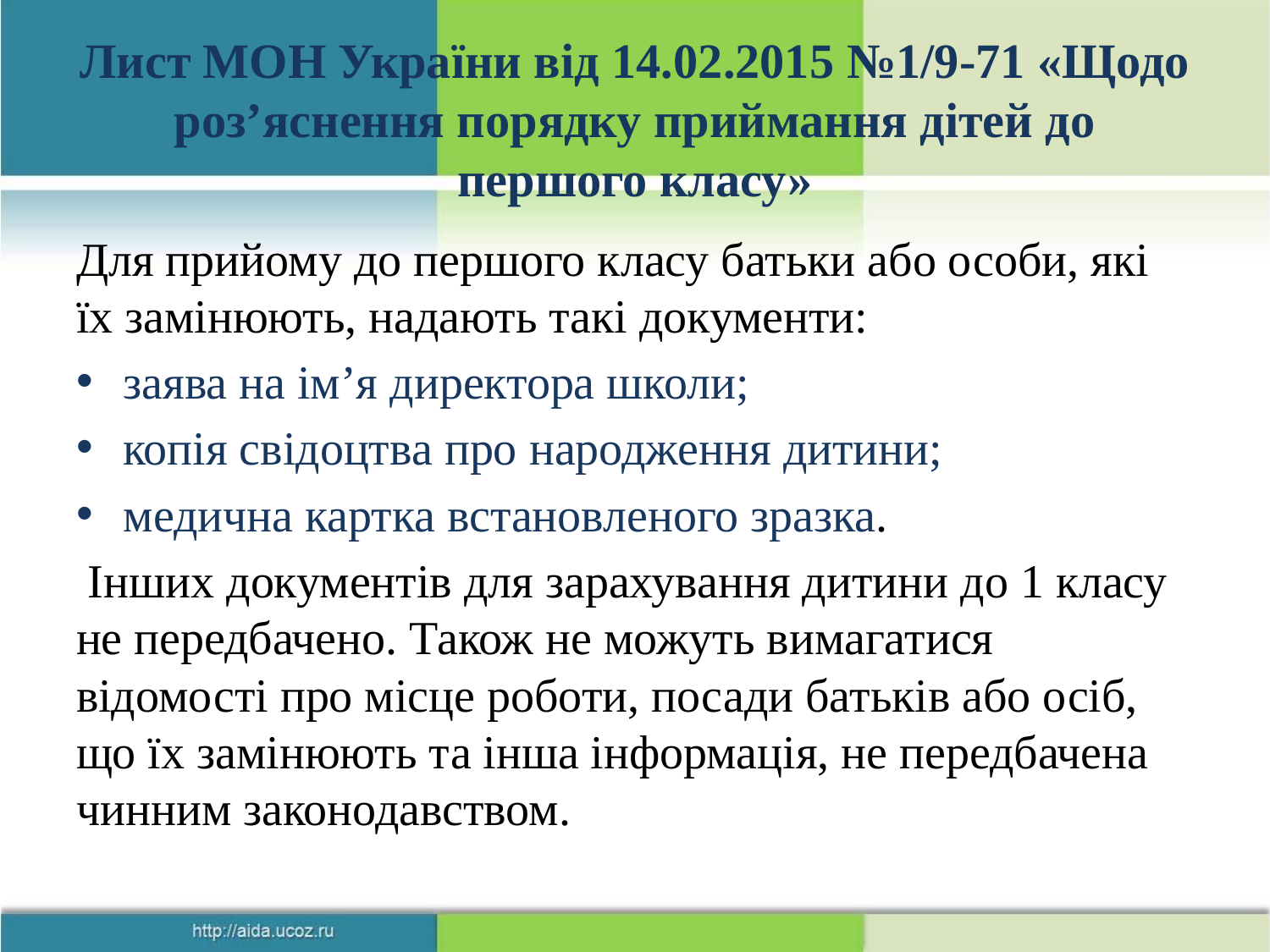

# Лист МОН України від 14.02.2015 №1/9-71 «Щодо роз’яснення порядку приймання дітей до першого класу»
Для прийому до першого класу батьки або особи, які їх замінюють, надають такі документи:
заява на ім’я директора школи;
копія свідоцтва про народження дитини;
медична картка встановленого зразка.
 Інших документів для зарахування дитини до 1 класу  не передбачено. Також не можуть вимагатися відомості про місце роботи, посади батьків або осіб, що їх замінюють та інша інформація, не передбачена чинним законодавством.